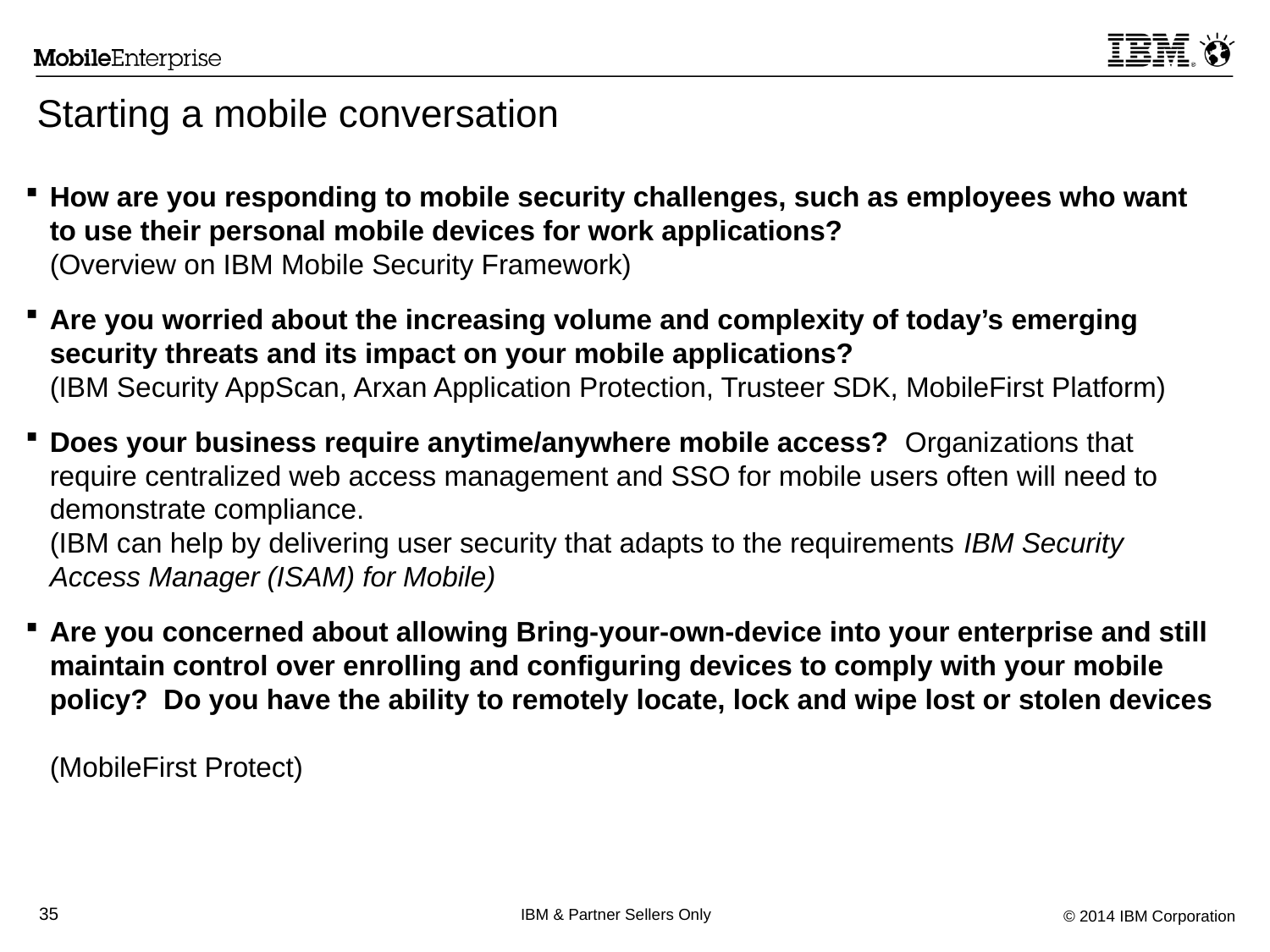

# Starting a mobile conversation
How are you responding to mobile security challenges, such as employees who want to use their personal mobile devices for work applications?
(Overview on IBM Mobile Security Framework)
Are you worried about the increasing volume and complexity of today’s emerging security threats and its impact on your mobile applications?
(IBM Security AppScan, Arxan Application Protection, Trusteer SDK, MobileFirst Platform)
Does your business require anytime/anywhere mobile access?  Organizations that require centralized web access management and SSO for mobile users often will need to demonstrate compliance.
(IBM can help by delivering user security that adapts to the requirements IBM Security Access Manager (ISAM) for Mobile)
Are you concerned about allowing Bring-your-own-device into your enterprise and still maintain control over enrolling and configuring devices to comply with your mobile policy?  Do you have the ability to remotely locate, lock and wipe lost or stolen devices
(MobileFirst Protect)